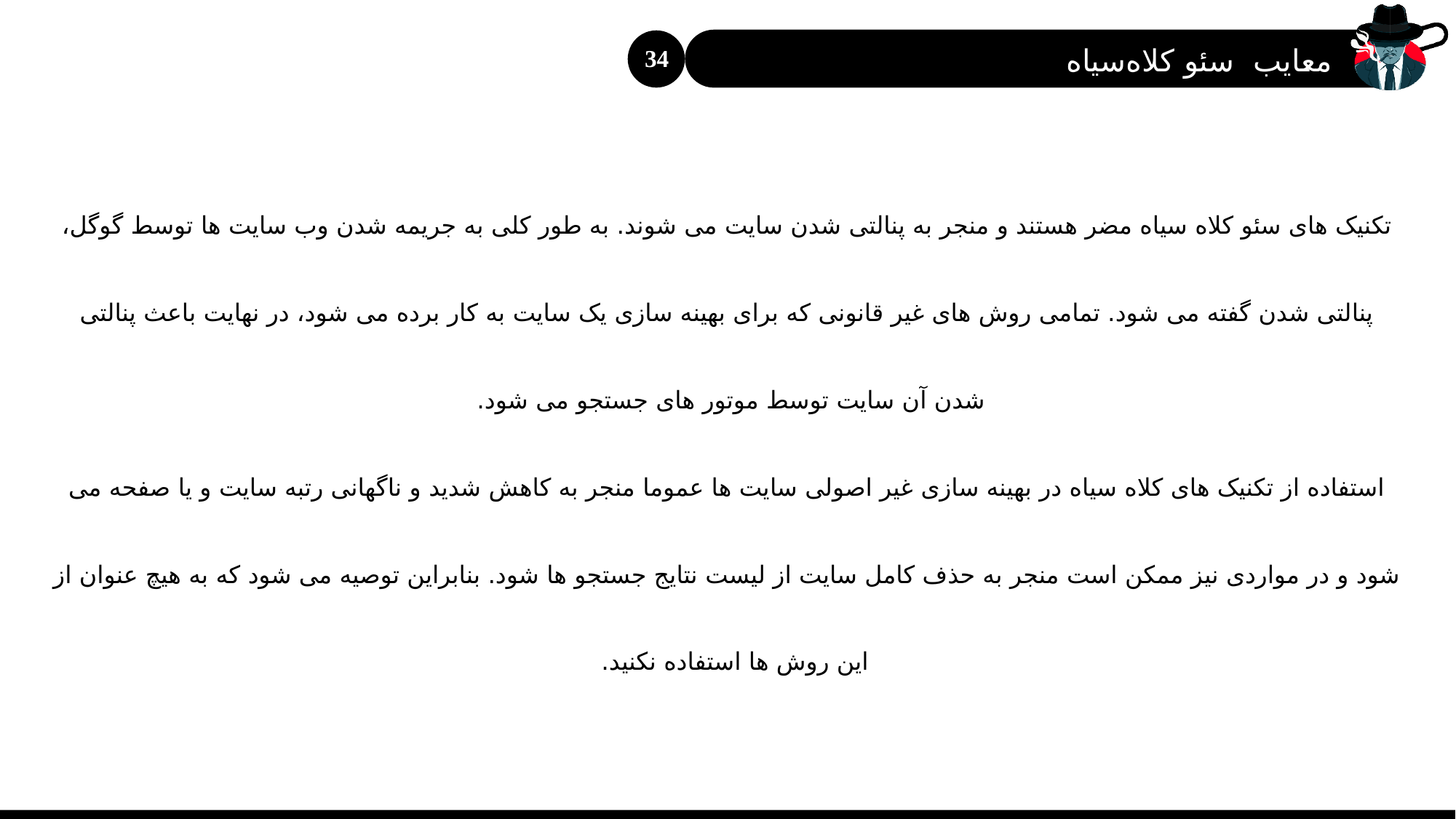

34
معایب  سئو کلاه‌سیاه
تکنیک های سئو کلاه سیاه مضر هستند و منجر به پنالتی شدن سایت می شوند. به طور کلی به جریمه شدن وب سایت ها توسط گوگل، پنالتی شدن گفته می شود. تمامی روش های غیر قانونی که برای بهینه سازی یک سایت به کار برده می شود، در نهایت باعث پنالتی شدن آن سایت توسط موتور های جستجو می شود.
استفاده از تکنیک های کلاه سیاه در بهینه سازی غیر اصولی سایت ها عموما منجر به کاهش شدید و ناگهانی رتبه سایت و یا صفحه می شود و در مواردی نیز ممکن است منجر به حذف کامل سایت از لیست نتایج جستجو ها شود. بنابراین توصیه می شود که به هیچ عنوان از این روش ها استفاده نکنید.